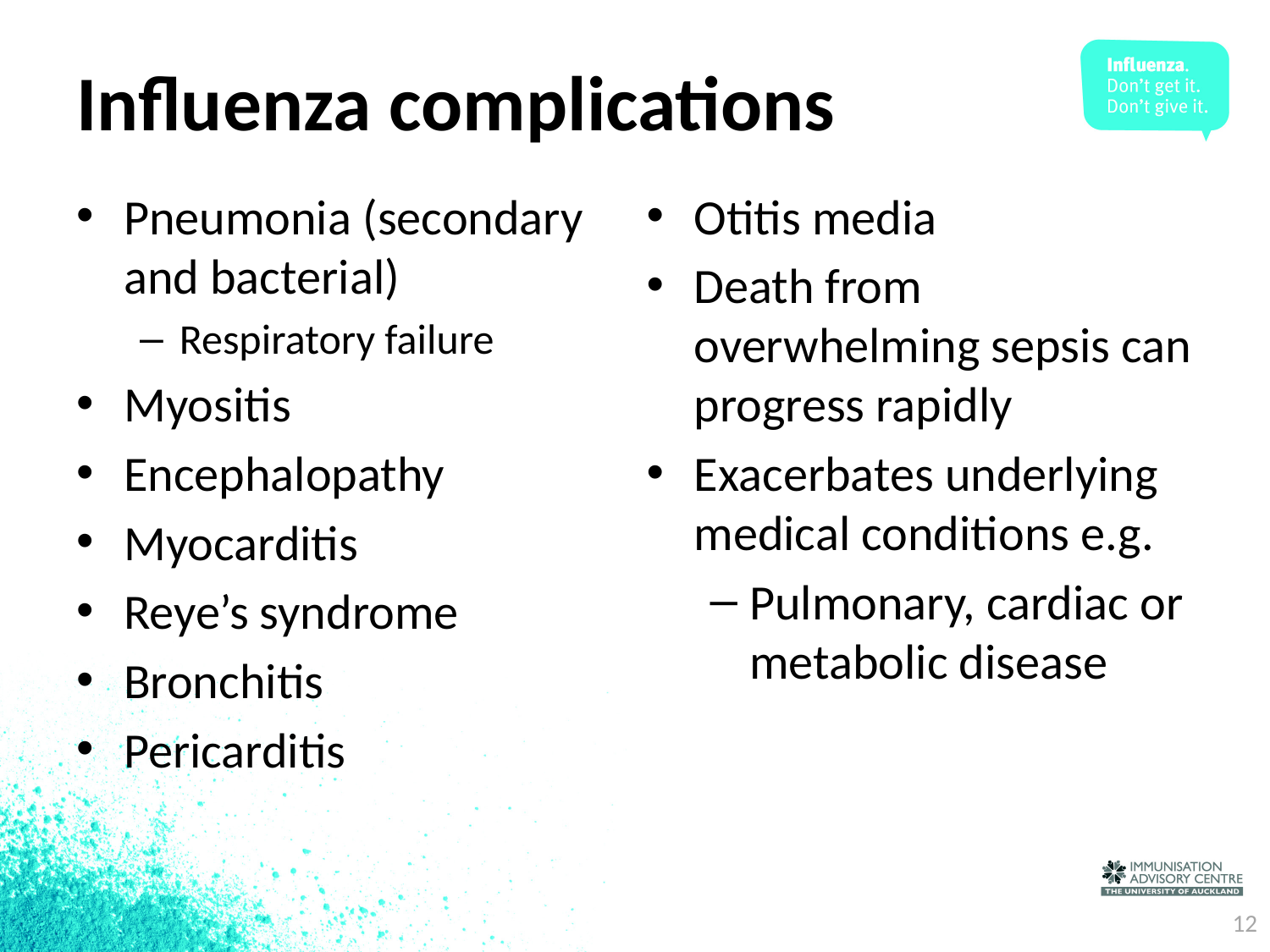

# Influenza complications
Pneumonia (secondary and bacterial)
Respiratory failure
Myositis
Encephalopathy
Myocarditis
Reye’s syndrome
Bronchitis
Pericarditis
Otitis media
Death from overwhelming sepsis can progress rapidly
Exacerbates underlying medical conditions e.g.
Pulmonary, cardiac or metabolic disease

12